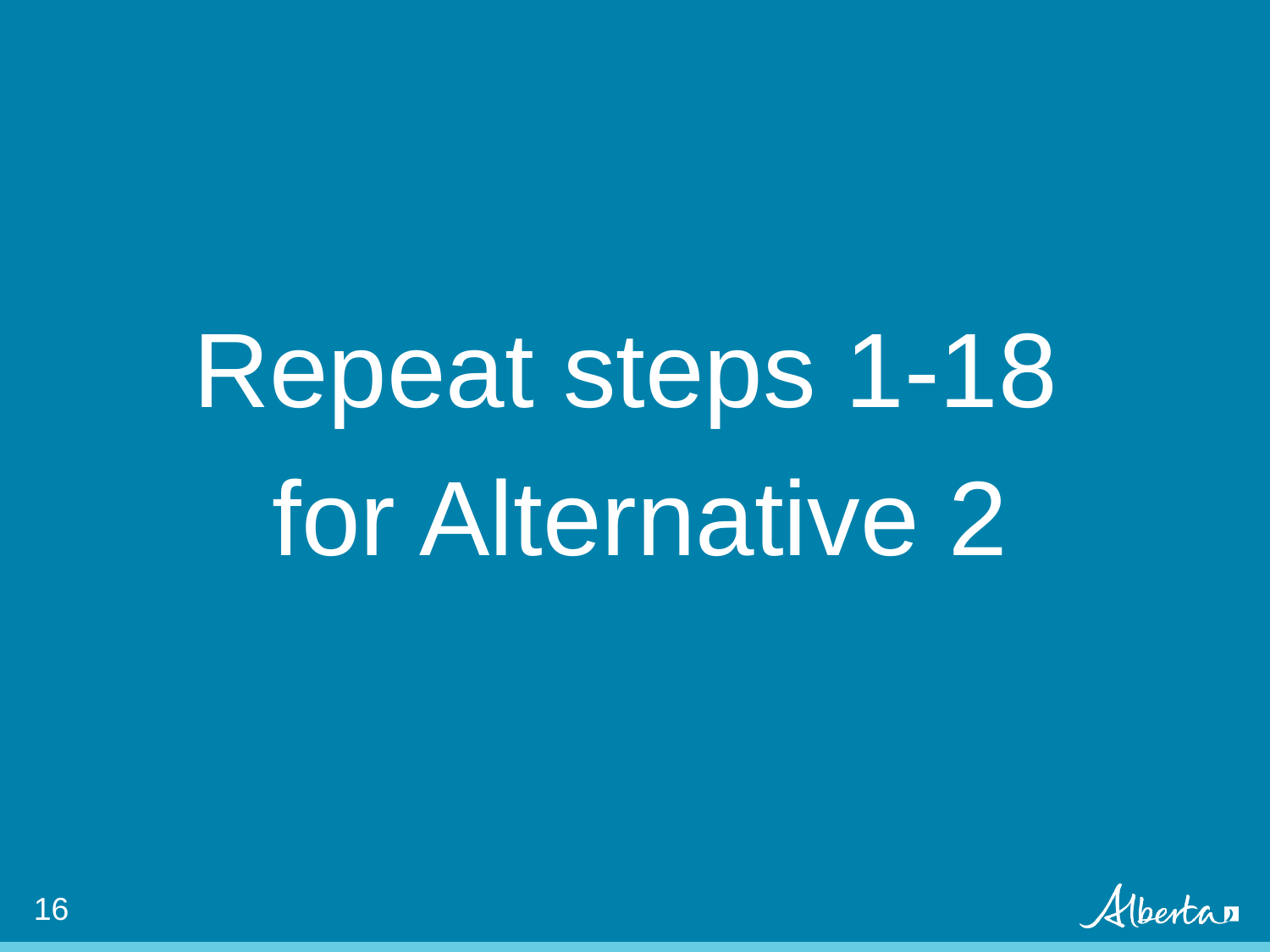

Repeat steps 1-18
for Alternative 2
16